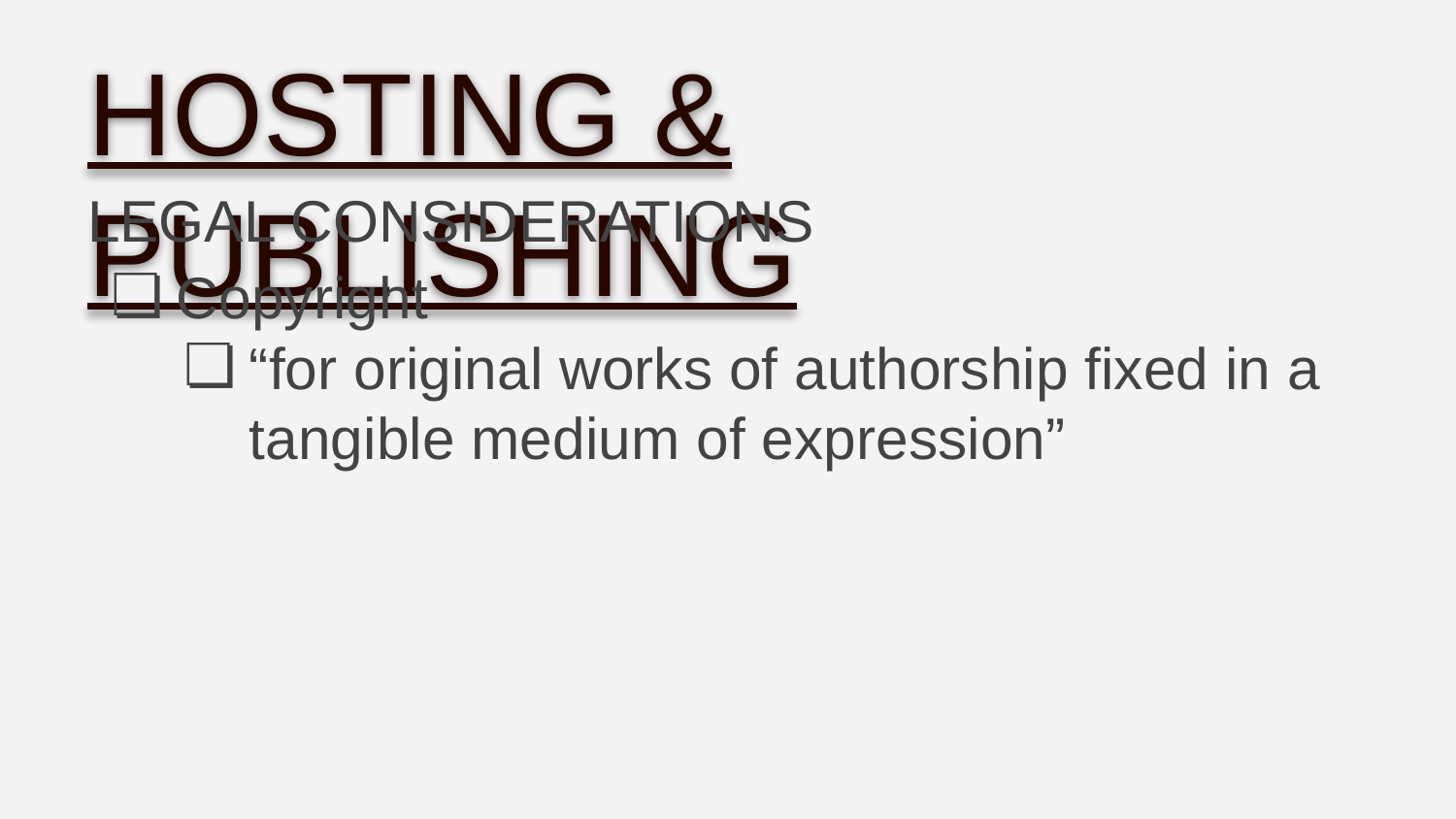

HOSTING & PUBLISHING
LEGAL CONSIDERATIONS
Copyright
“for original works of authorship fixed in a tangible medium of expression”